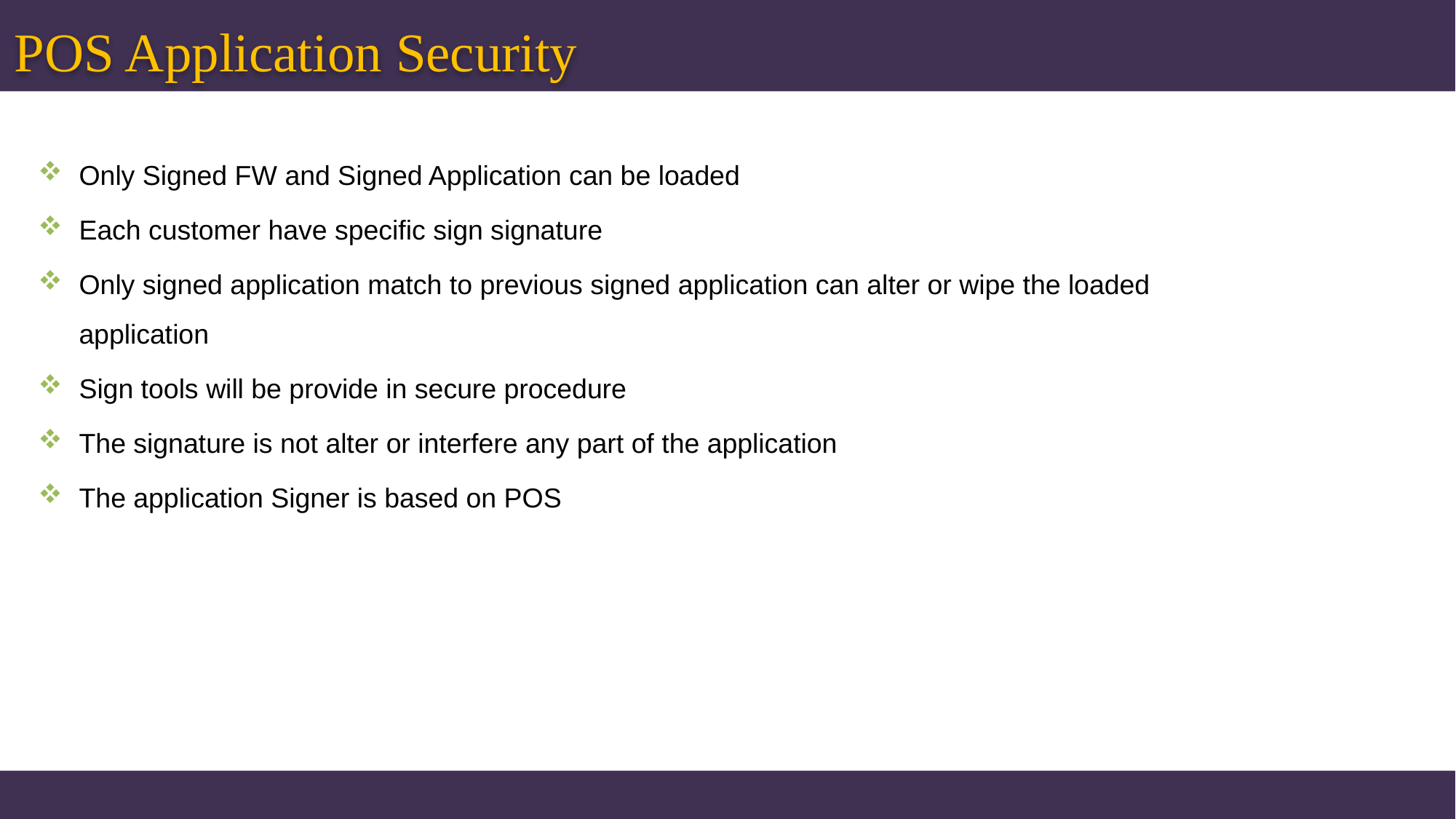

POS Application Security
Only Signed FW and Signed Application can be loaded
Each customer have specific sign signature
Only signed application match to previous signed application can alter or wipe the loaded application
Sign tools will be provide in secure procedure
The signature is not alter or interfere any part of the application
The application Signer is based on POS